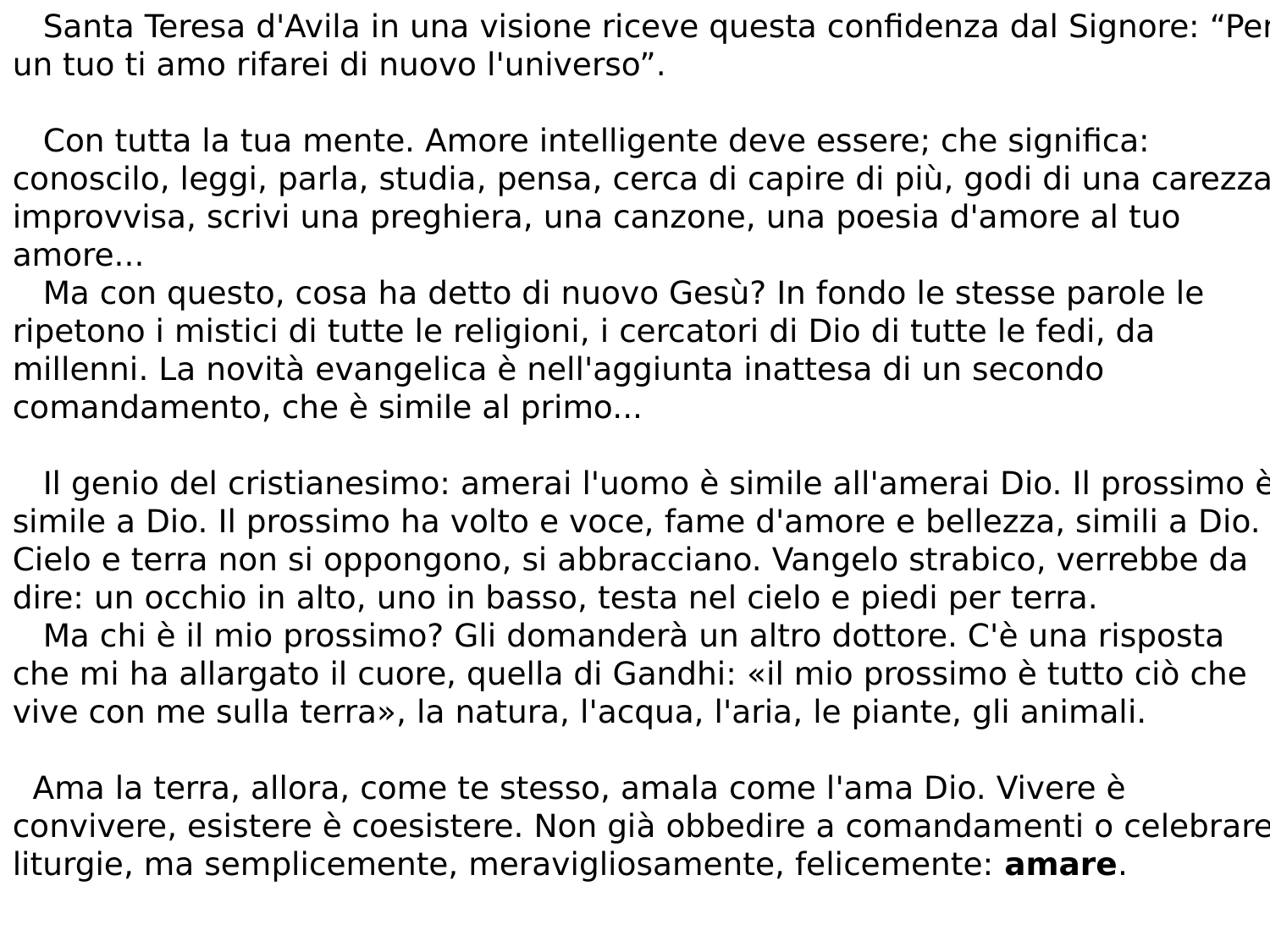

Santa Teresa d'Avila in una visione riceve questa confidenza dal Signore: “Per un tuo ti amo rifarei di nuovo l'universo”.

   Con tutta la tua mente. Amore intelligente deve essere; che significa: conoscilo, leggi, parla, studia, pensa, cerca di capire di più, godi di una carezza improvvisa, scrivi una preghiera, una canzone, una poesia d'amore al tuo amore...
   Ma con questo, cosa ha detto di nuovo Gesù? In fondo le stesse parole le ripetono i mistici di tutte le religioni, i cercatori di Dio di tutte le fedi, da millenni. La novità evangelica è nell'aggiunta inattesa di un secondo comandamento, che è simile al primo...

   Il genio del cristianesimo: amerai l'uomo è simile all'amerai Dio. Il prossimo è simile a Dio. Il prossimo ha volto e voce, fame d'amore e bellezza, simili a Dio. Cielo e terra non si oppongono, si abbracciano. Vangelo strabico, verrebbe da dire: un occhio in alto, uno in basso, testa nel cielo e piedi per terra.
   Ma chi è il mio prossimo? Gli domanderà un altro dottore. C'è una risposta che mi ha allargato il cuore, quella di Gandhi: «il mio prossimo è tutto ciò che vive con me sulla terra», la natura, l'acqua, l'aria, le piante, gli animali.

  Ama la terra, allora, come te stesso, amala come l'ama Dio. Vivere è convivere, esistere è coesistere. Non già obbedire a comandamenti o celebrare liturgie, ma semplicemente, meravigliosamente, felicemente: amare.